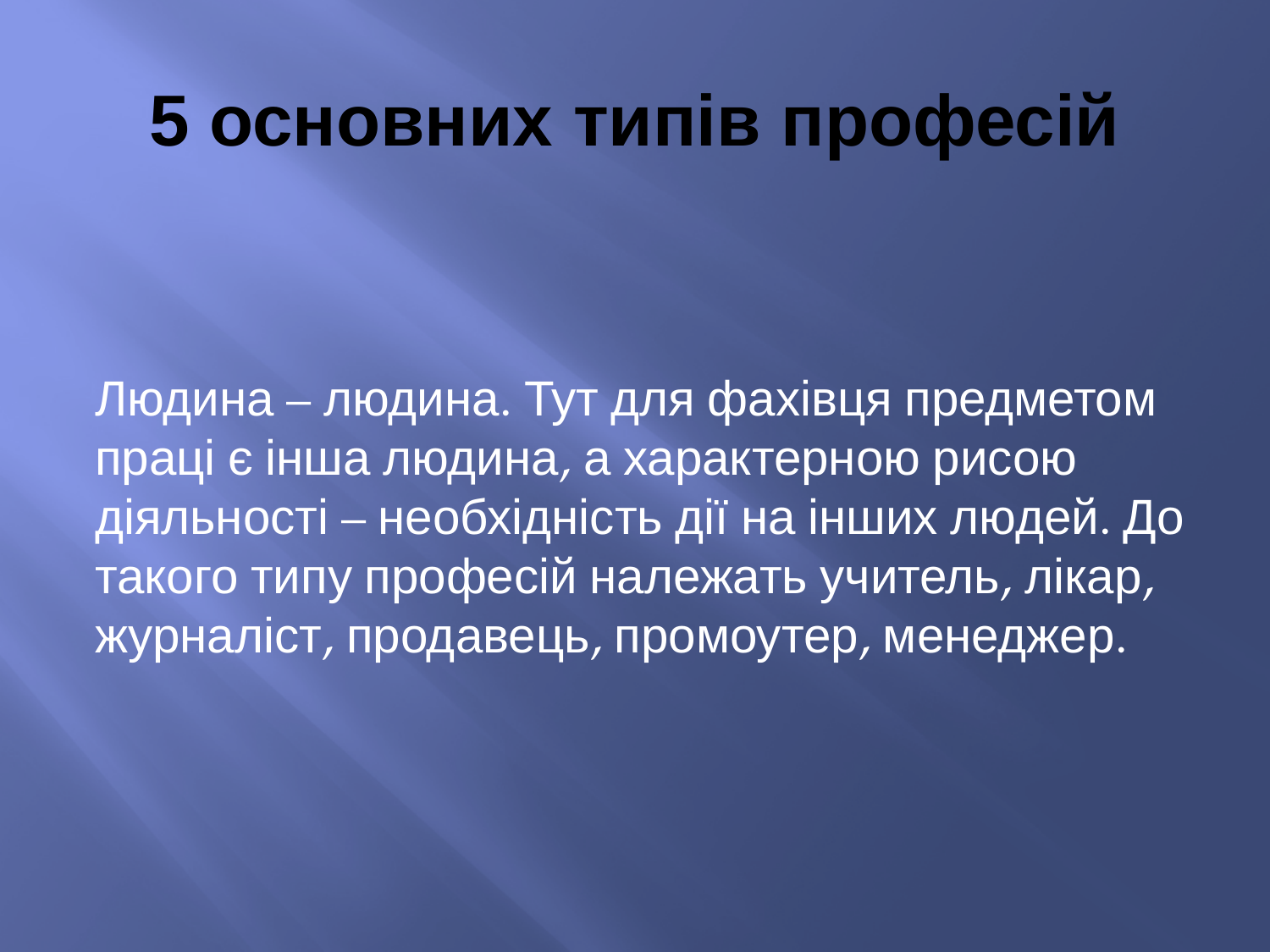

# 5 основних типів професій

Людина – людина. Тут для фахівця предметом праці є інша людина, а характерною рисою діяльності – необхідність дії на інших людей. До такого типу професій належать учитель, лікар, журналіст, продавець, промоутер, менеджер.